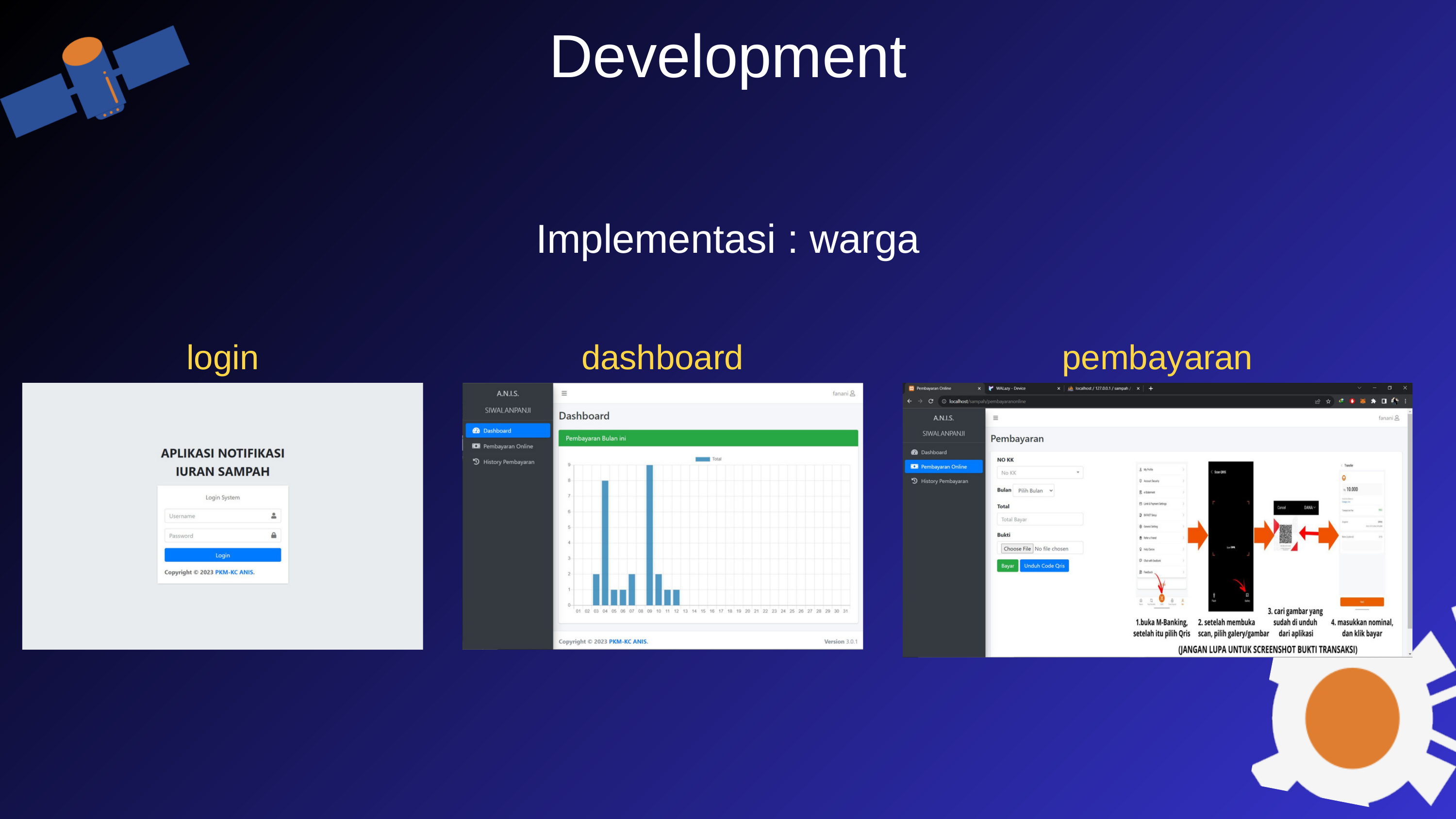

Development
Implementasi : warga
login
dashboard
pembayaran